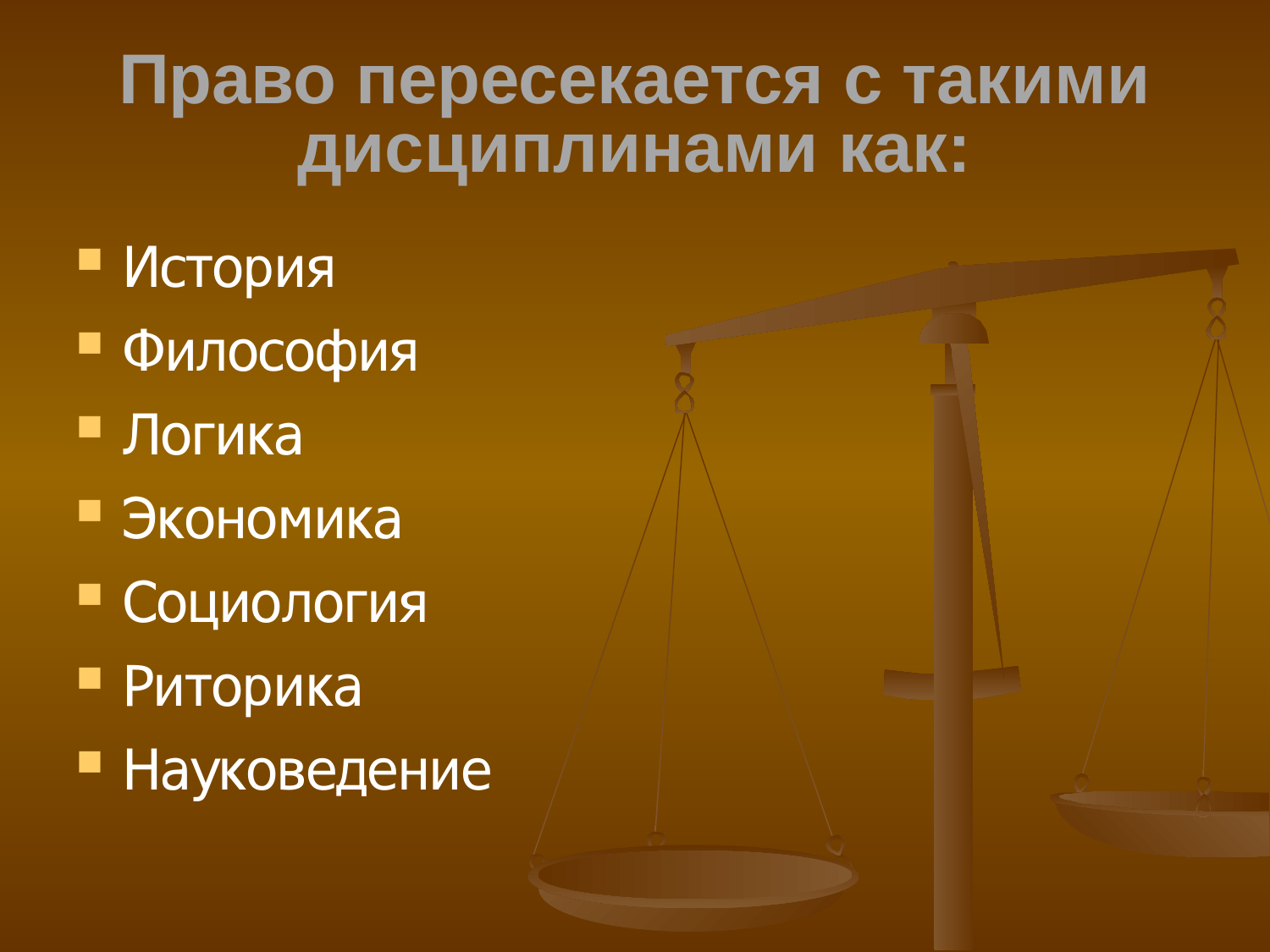

# Право пересекается с такими дисциплинами как:
История
Философия
Логика
Экономика
Социология
Риторика
Науковедение